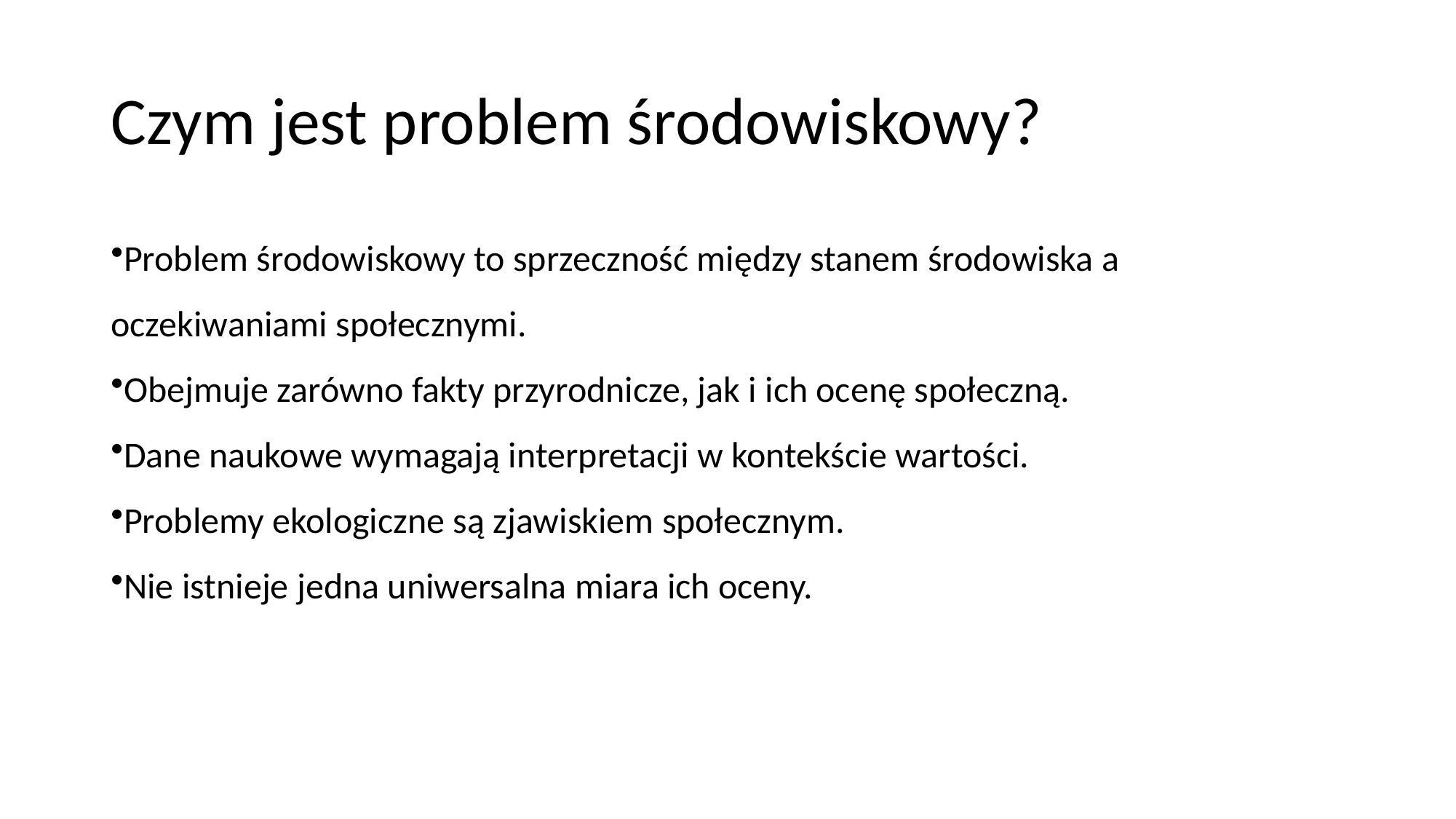

# Czym jest problem środowiskowy?
Problem środowiskowy to sprzeczność między stanem środowiska a oczekiwaniami społecznymi.
Obejmuje zarówno fakty przyrodnicze, jak i ich ocenę społeczną.
Dane naukowe wymagają interpretacji w kontekście wartości.
Problemy ekologiczne są zjawiskiem społecznym.
Nie istnieje jedna uniwersalna miara ich oceny.